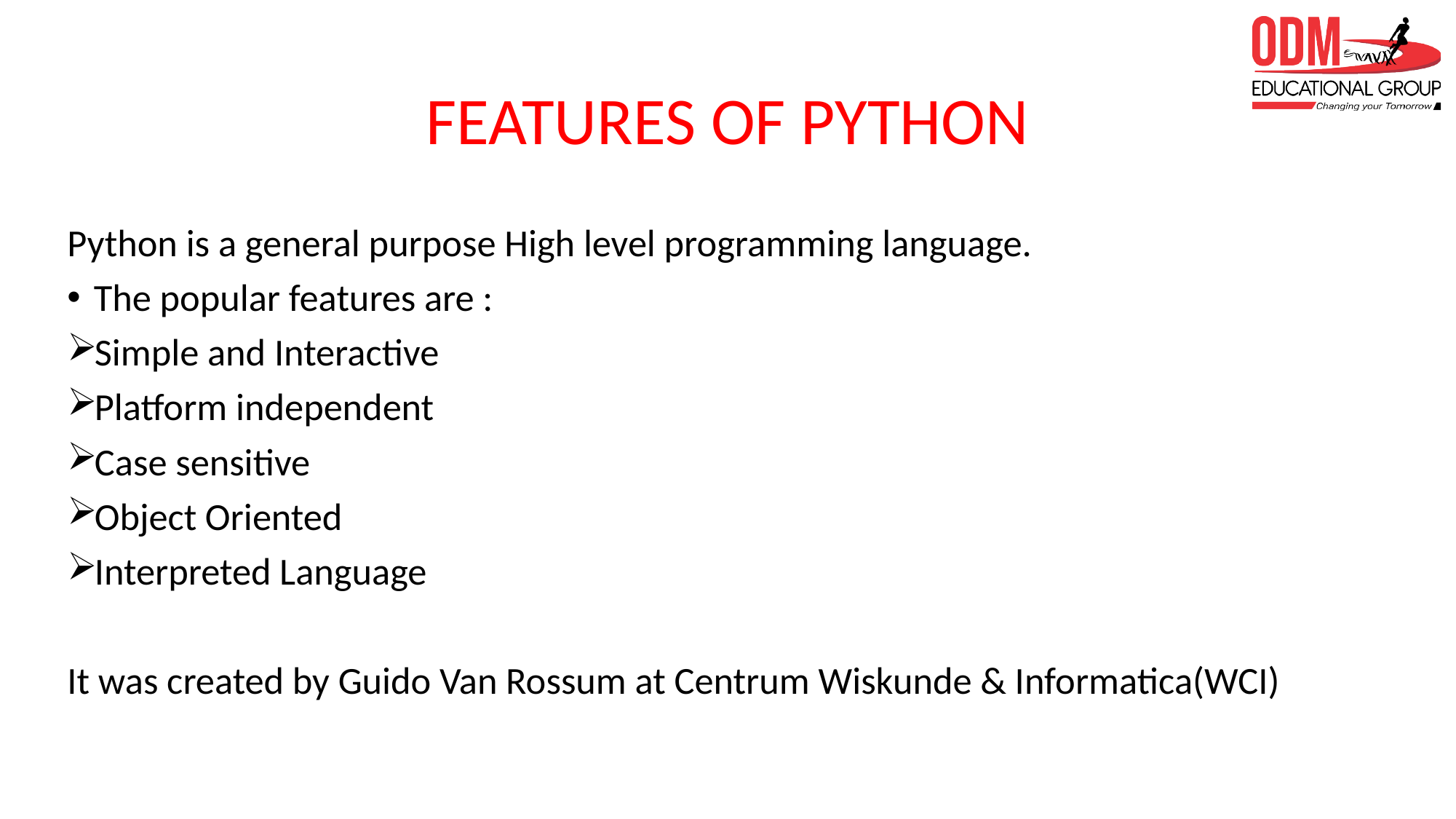

# FEATURES OF PYTHON
Python is a general purpose High level programming language.
The popular features are :
Simple and Interactive
Platform independent
Case sensitive
Object Oriented
Interpreted Language

It was created by Guido Van Rossum at Centrum Wiskunde & Informatica(WCI)